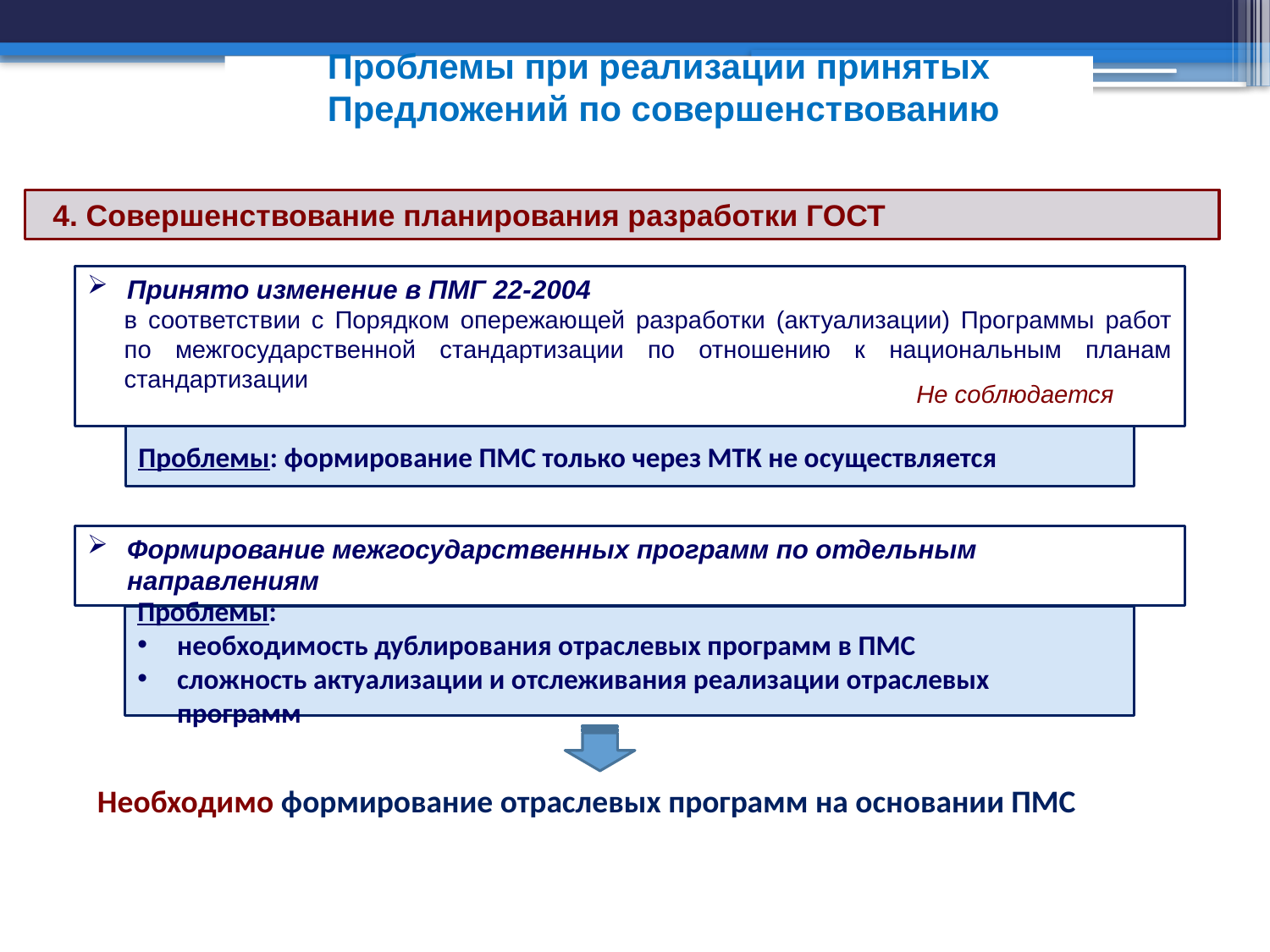

9
Проблемы при реализации принятых
 Предложений по совершенствованию
4. Совершенствование планирования разработки ГОСТ
Принято изменение в ПМГ 22-2004
в соответствии с Порядком опережающей разработки (актуализации) Программы работ по межгосударственной стандартизации по отношению к национальным планам стандартизации
Не соблюдается
Проблемы: формирование ПМС только через МТК не осуществляется
Формирование межгосударственных программ по отдельным направлениям
Проблемы:
необходимость дублирования отраслевых программ в ПМС
сложность актуализации и отслеживания реализации отраслевых программ

Необходимо формирование отраслевых программ на основании ПМС